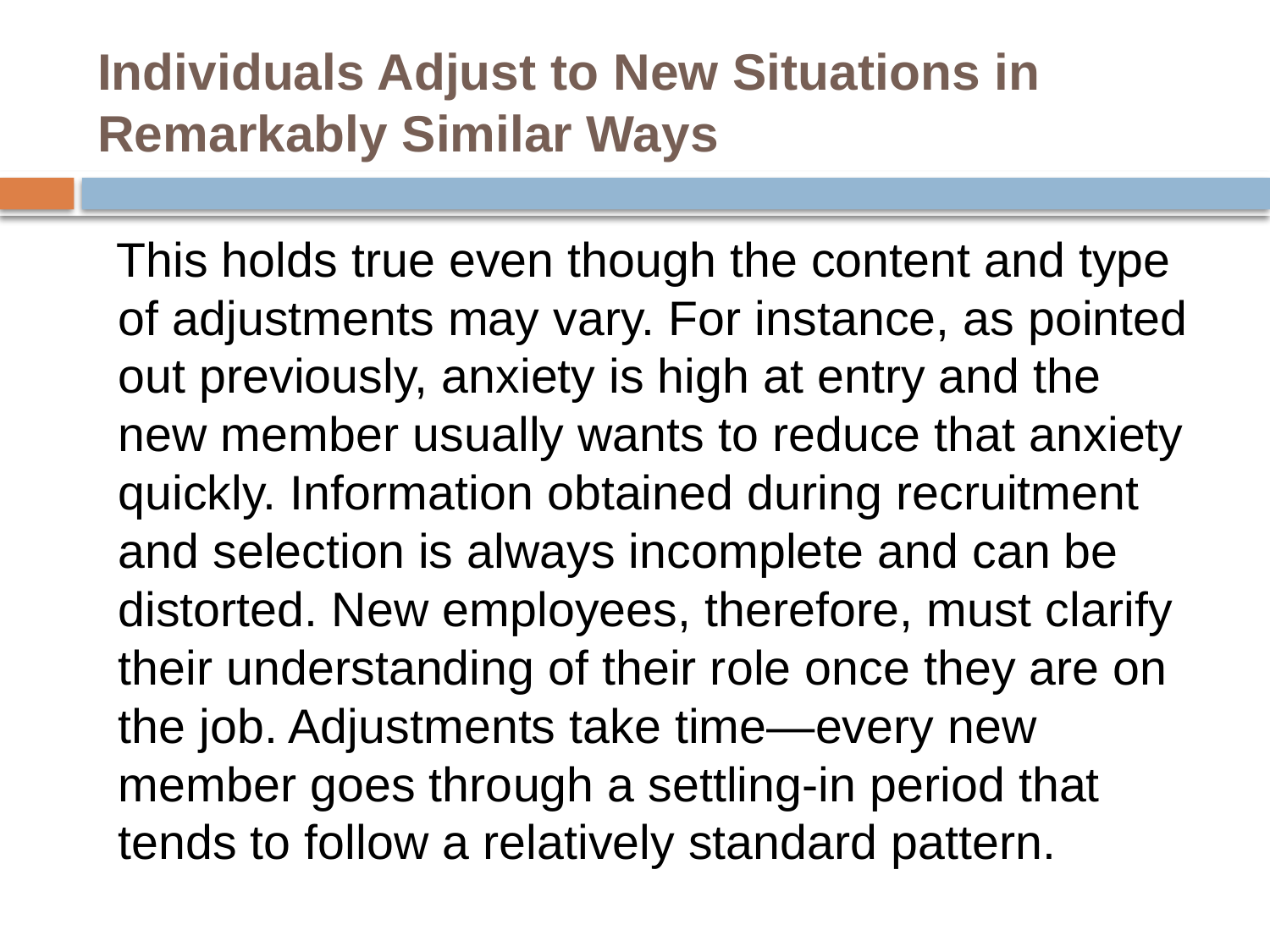

# Individuals Adjust to New Situations in Remarkably Similar Ways
   This holds true even though the content and type of adjustments may vary. For instance, as pointed out previously, anxiety is high at entry and the new member usually wants to reduce that anxiety quickly. Information obtained during recruitment and selection is always incomplete and can be distorted. New employees, therefore, must clarify their understanding of their role once they are on the job. Adjustments take time—every new member goes through a settling-in period that tends to follow a relatively standard pattern.